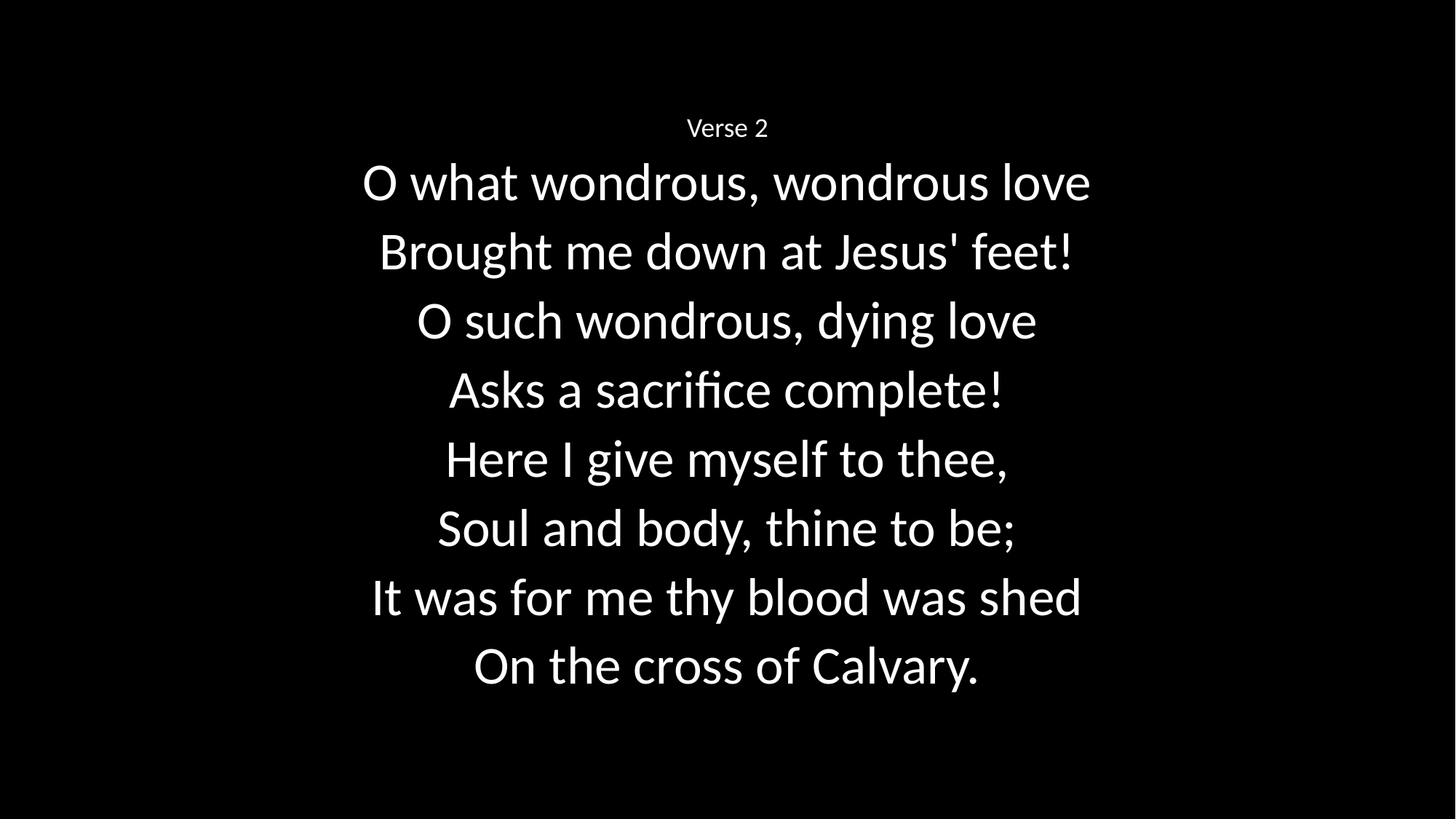

Verse 2
O what wondrous, wondrous love
Brought me down at Jesus' feet!
O such wondrous, dying love
Asks a sacrifice complete!
Here I give myself to thee,
Soul and body, thine to be;
It was for me thy blood was shed
On the cross of Calvary.